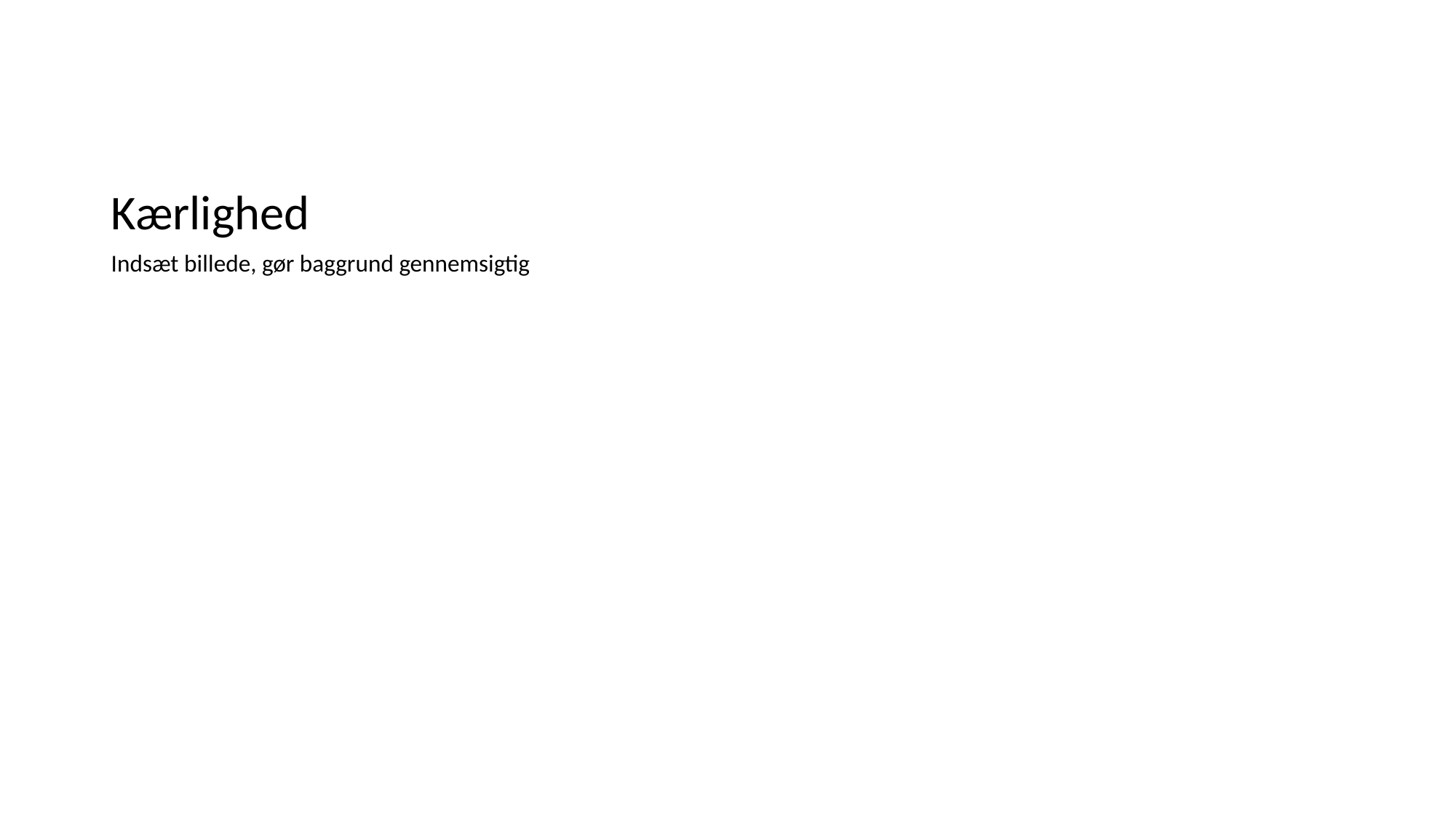

# Kærlighed

Indsæt billede, gør baggrund gennemsigtig